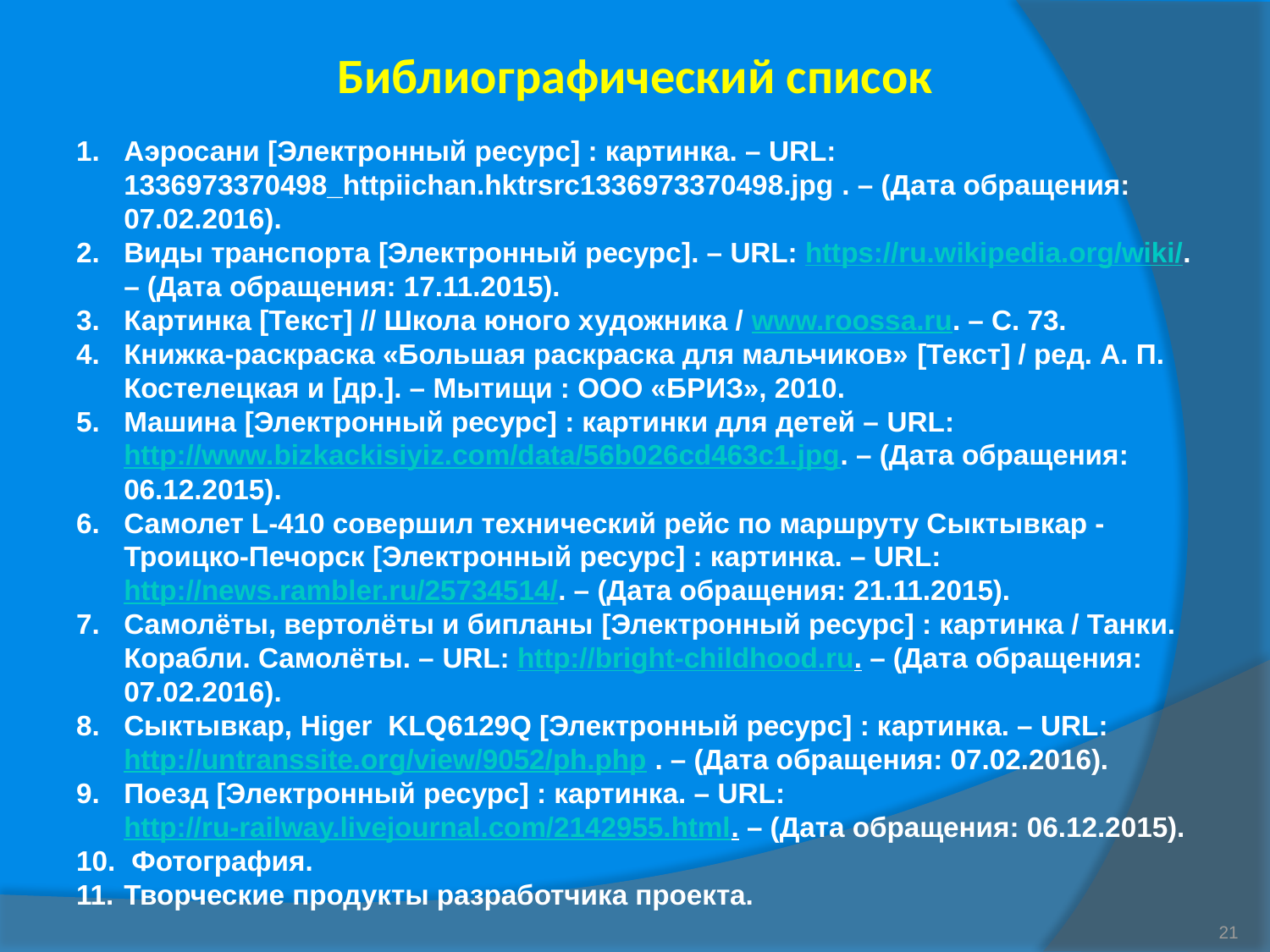

Библиографический список
Аэросани [Электронный ресурс] : картинка. – URL: 1336973370498_httpiichan.hktrsrc1336973370498.jpg . – (Дата обращения: 07.02.2016).
Виды транспорта [Электронный ресурс]. – URL: https://ru.wikipedia.org/wiki/. – (Дата обращения: 17.11.2015).
Картинка [Текст] // Школа юного художника / www.roossa.ru. – С. 73.
Книжка-раскраска «Большая раскраска для мальчиков» [Текст] / ред. А. П. Костелецкая и [др.]. – Мытищи : ООО «БРИЗ», 2010.
Машина [Электронный ресурс] : картинки для детей – URL: http://www.bizkackisiyiz.com/data/56b026cd463c1.jpg. – (Дата обращения: 06.12.2015).
Самолет L-410 совершил технический рейс по маршруту Сыктывкар - Троицко-Печорск [Электронный ресурс] : картинка. – URL: http://news.rambler.ru/25734514/. – (Дата обращения: 21.11.2015).
Самолёты, вертолёты и бипланы [Электронный ресурс] : картинка / Танки. Корабли. Самолёты. – URL: http://bright-childhood.ru. – (Дата обращения: 07.02.2016).
Сыктывкар, Higer  KLQ6129Q [Электронный ресурс] : картинка. – URL: http://untranssite.org/view/9052/ph.php . – (Дата обращения: 07.02.2016).
Поезд [Электронный ресурс] : картинка. – URL: http://ru-railway.livejournal.com/2142955.html. – (Дата обращения: 06.12.2015).
 Фотография.
Творческие продукты разработчика проекта.
21